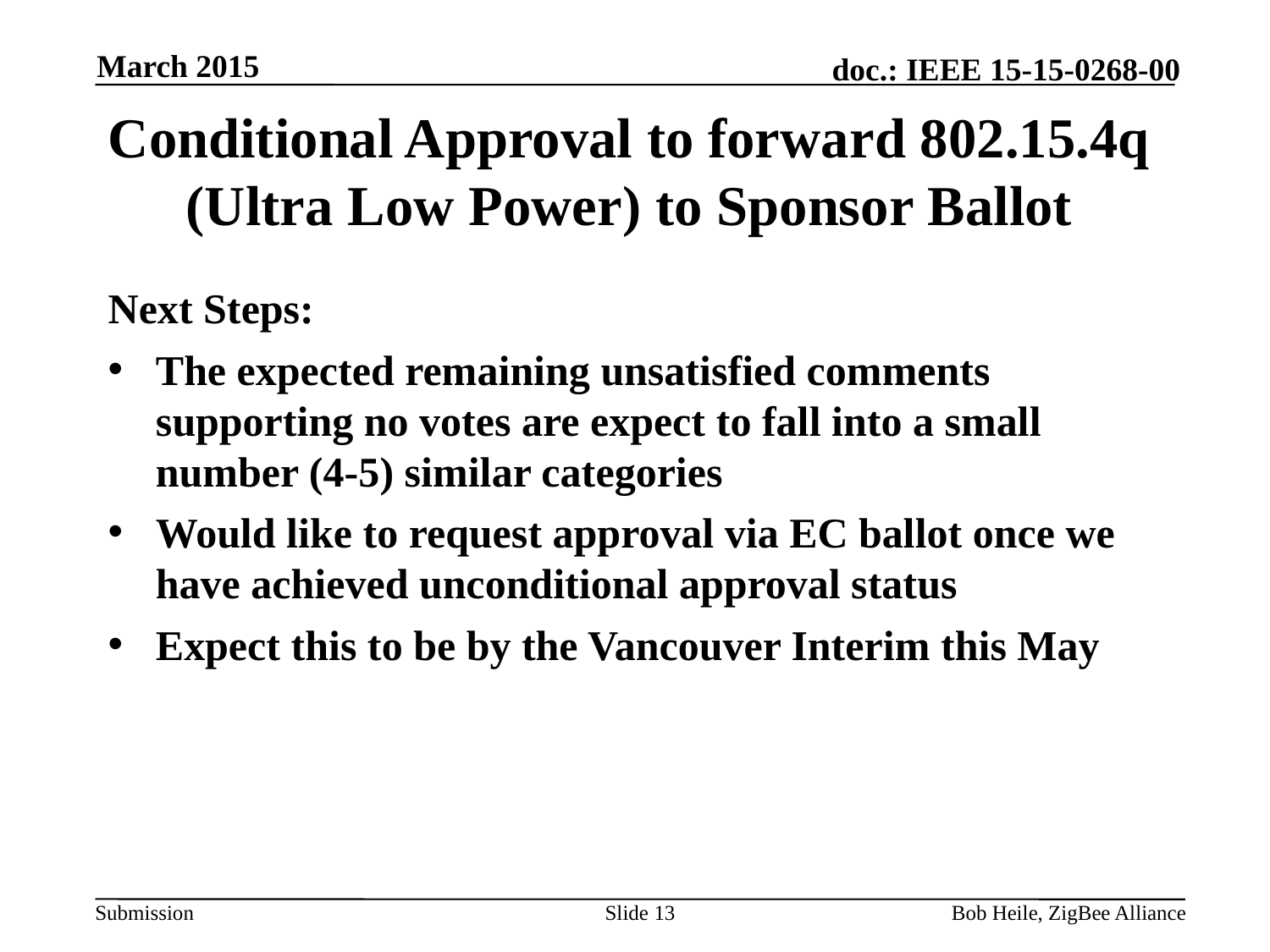

March 2015
# Conditional Approval to forward 802.15.4q (Ultra Low Power) to Sponsor Ballot
Next Steps:
The expected remaining unsatisfied comments supporting no votes are expect to fall into a small number (4-5) similar categories
Would like to request approval via EC ballot once we have achieved unconditional approval status
Expect this to be by the Vancouver Interim this May

Slide 13
Bob Heile, ZigBee Alliance